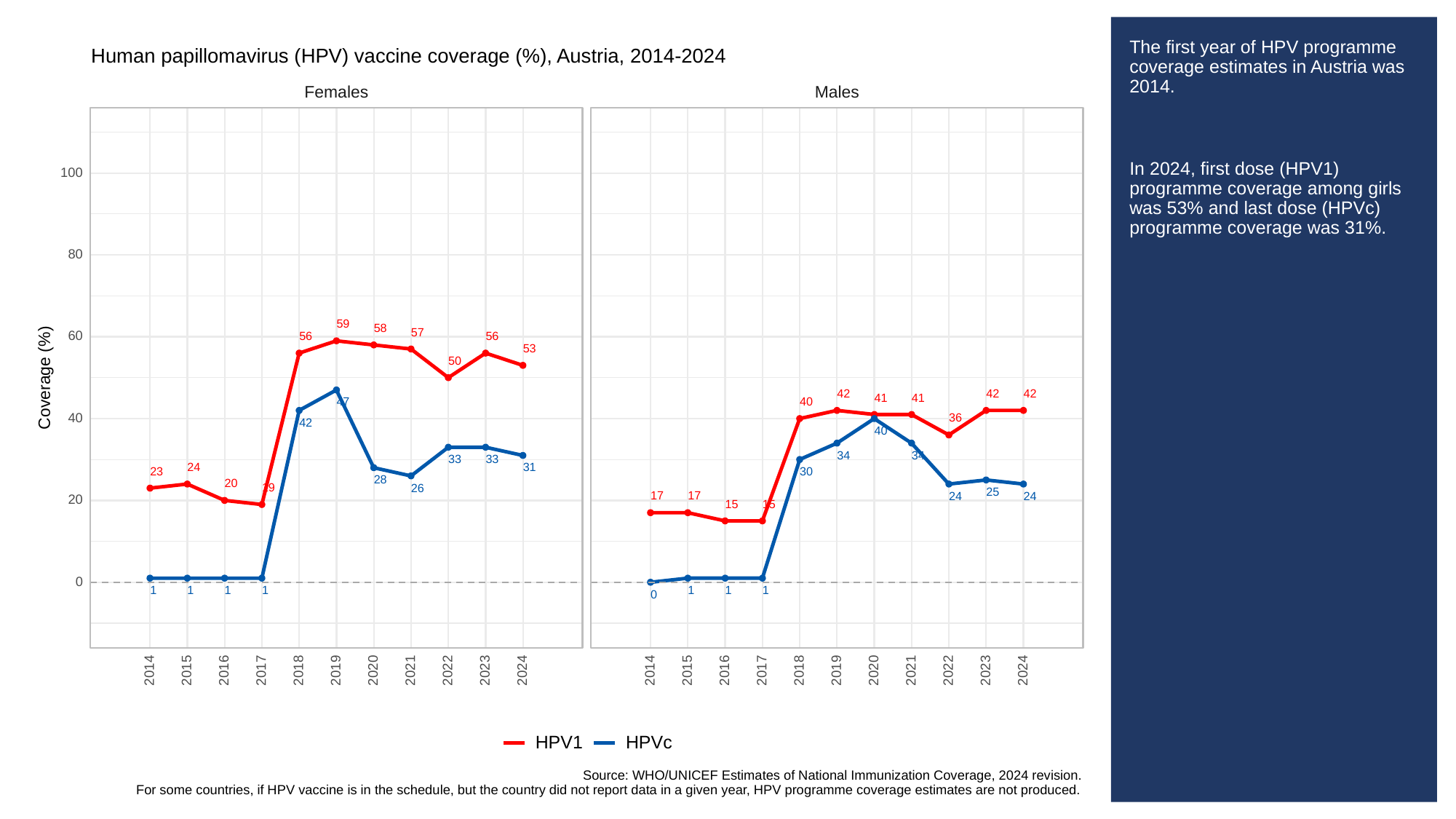

# The first year of HPV programme coverage estimates in Austria was 2014.

In 2024, first dose (HPV1) programme coverage among girls was 53% and last dose (HPVc) programme coverage was 31%.

Human papillomavirus (HPV) vaccine coverage (%), Austria, 2014-2024
Females
Males

100

80

59
58
57
60
56
56

53

50

Coverage (%)

42
42
42
41
41
40
47

40
36

42
40

34
34

33
33

24
31

23
30

28

20

19
26

25
17
17
24
24
20

15
15

0

1
1
1
1
1
1
1
0

2023
2023
2014
2015
2016
2017
2018
2019
2020
2021
2022
2024
2014
2015
2016
2017
2018
2019
2020
2021
2022
2024
HPVc
HPV1

Source: WHO/UNICEF Estimates of National Immunization Coverage, 2024 revision.
For some countries, if HPV vaccine is in the schedule, but the country did not report data in a given year, HPV programme coverage estimates are not produced.